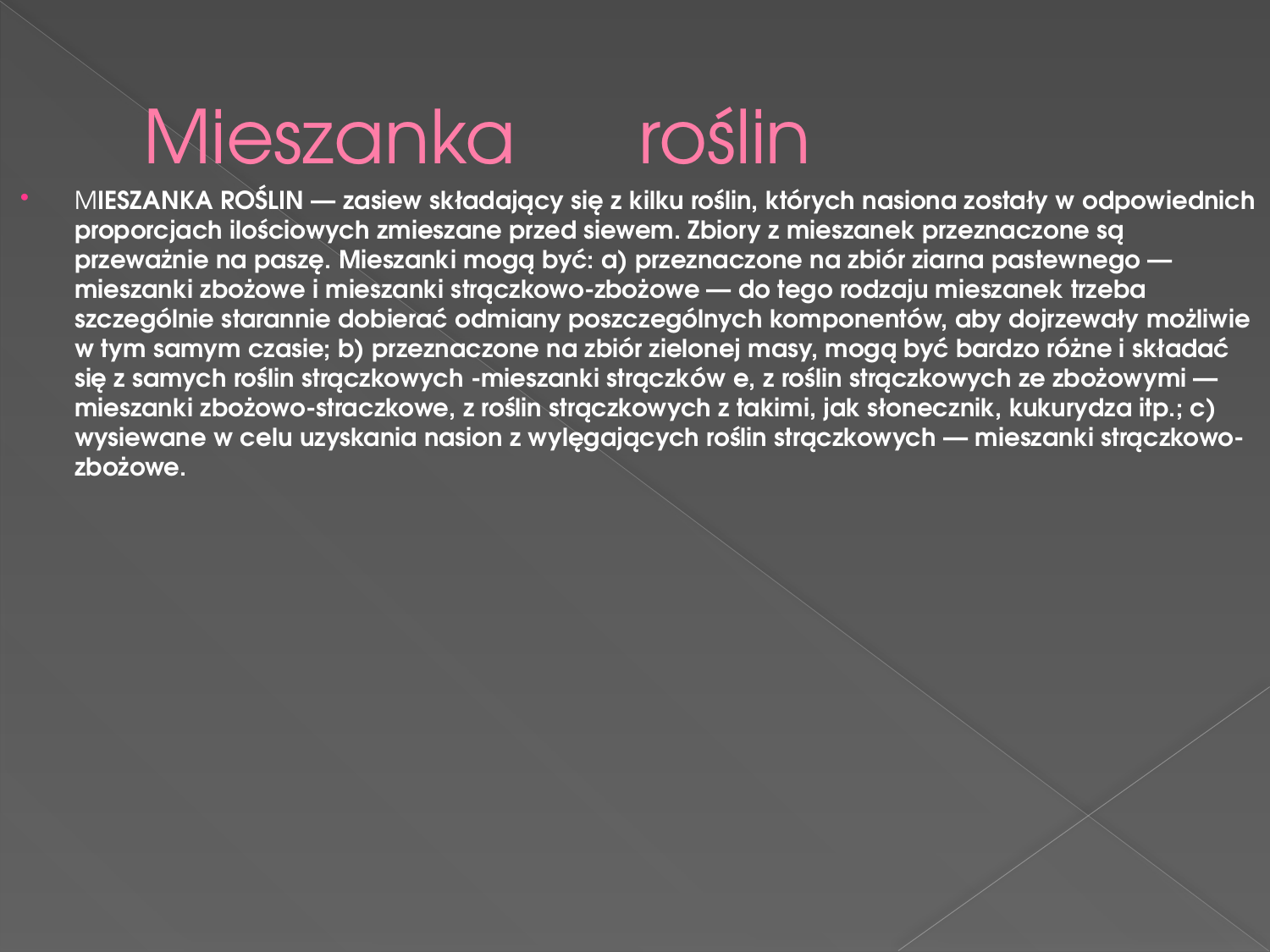

# Mieszanka      roślin
MIESZANKA ROŚLIN — zasiew składający się z kilku roślin, których nasiona zostały w odpowiednich proporcjach ilościowych zmieszane przed siewem. Zbiory z mieszanek przeznaczone są przeważnie na paszę. Mieszanki mogą być: a) przeznaczone na zbiór ziarna pastewnego — mieszanki zbożowe i mieszanki strączkowo-zbożowe — do tego rodzaju mieszanek trzeba szczególnie starannie dobierać odmiany poszczególnych komponentów, aby dojrzewały możliwie w tym samym czasie; b) przeznaczone na zbiór zielonej masy, mogą być bardzo różne i składać się z samych roślin strączkowych -mieszanki strączków e, z roślin strączkowych ze zbożowymi — mieszanki zbożowo-straczkowe, z roślin strączkowych z takimi, jak słonecznik, kukurydza itp.; c) wysiewane w celu uzyskania nasion z wylęgających roślin strączkowych — mieszanki strączkowo-zbożowe.